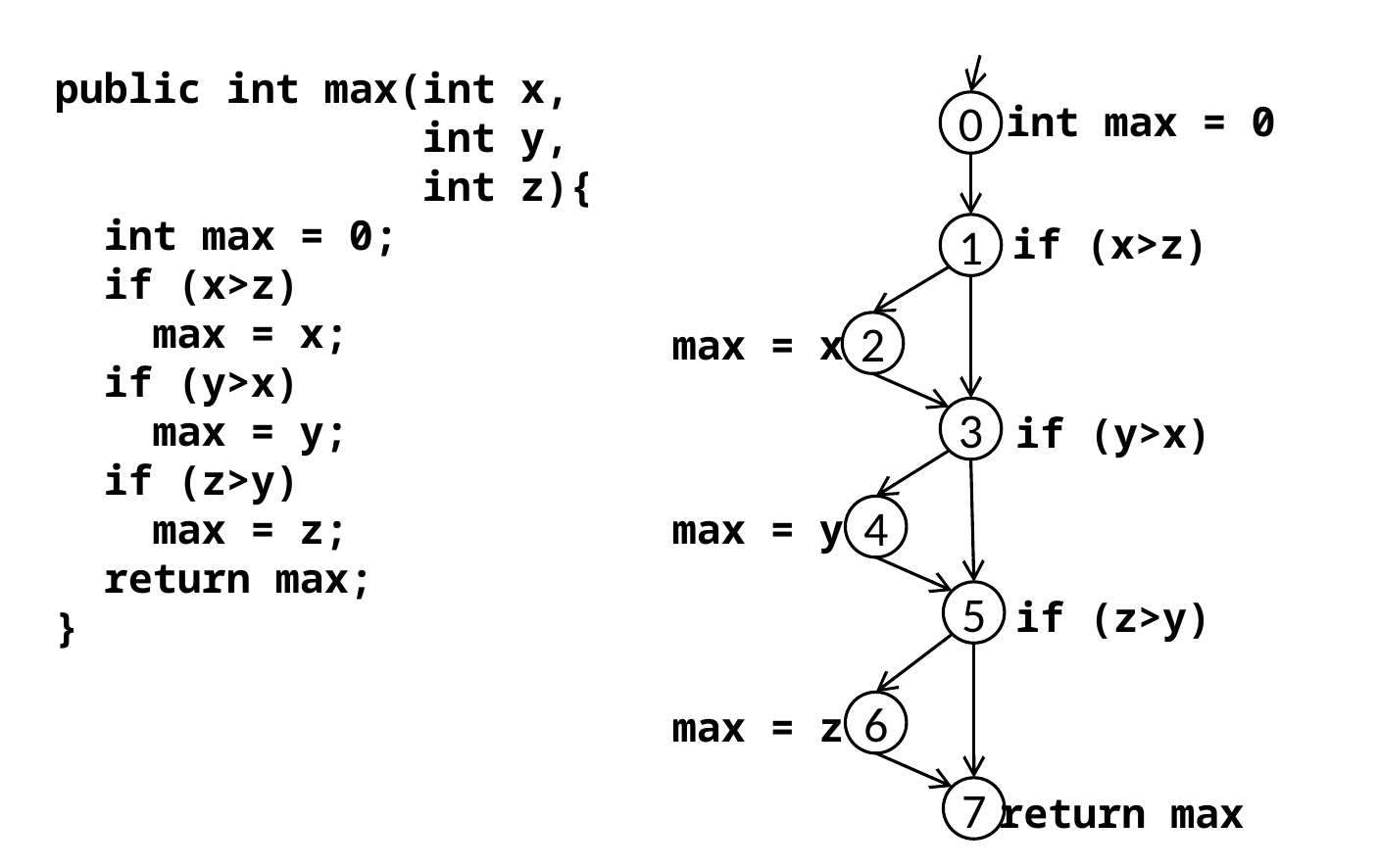

public int max(int x,
               int y,
               int z){
  int max = 0;
  if (x>z)
    max = x;
  if (y>x)
    max = y;
  if (z>y)
    max = z;
  return max;
}

int max = 0
0
if (x>z)
1
 max = x
2
3
if (y>x)
 max = y
4
5
if (z>y)
6
 max = z
7
return max